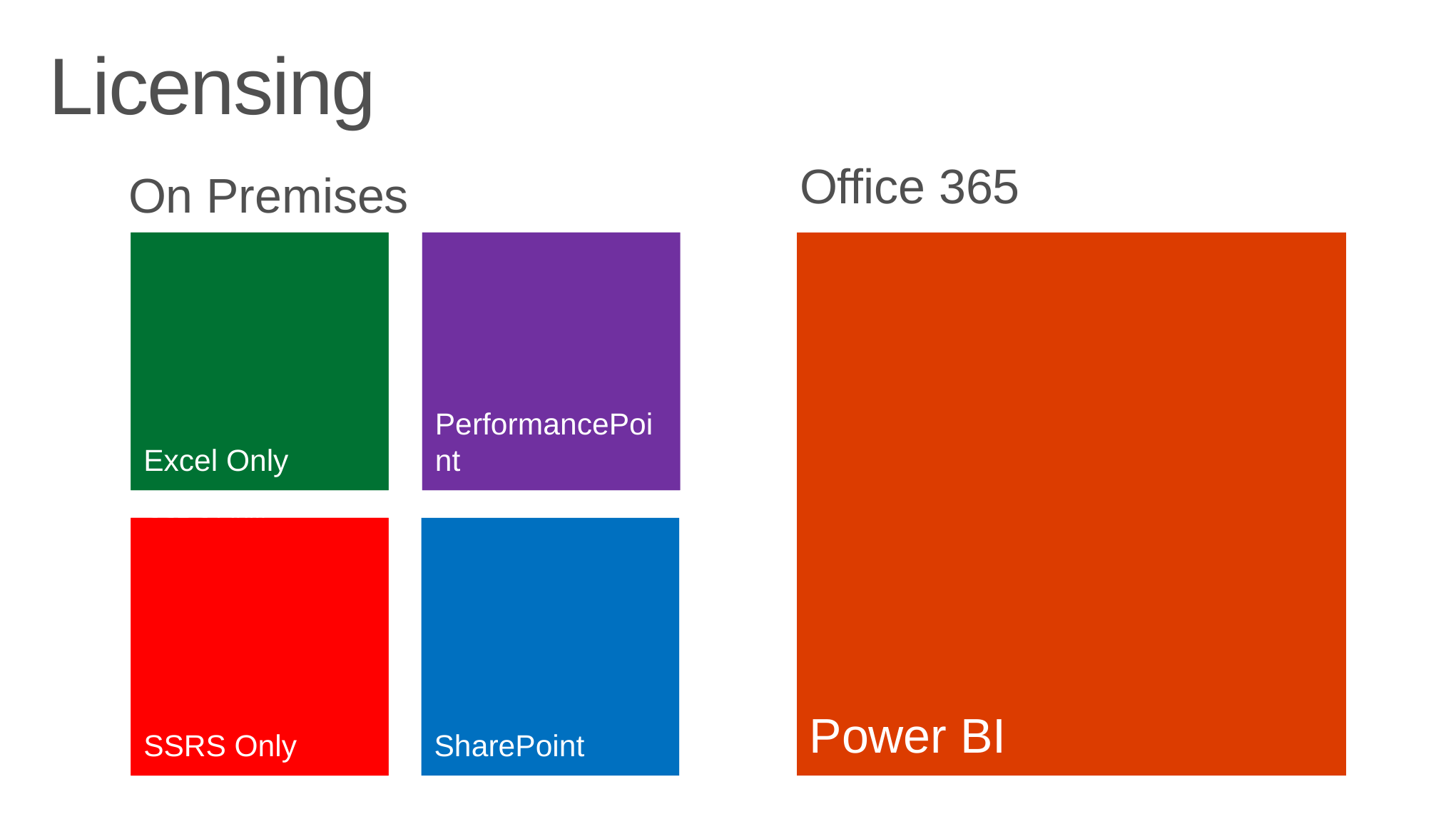

# Licensing
Office 365
On Premises
Excel Only

SharePoint Enterprise
SQL Server Standard (basic)
SQL Server BI (tabular or PowerPivot)

Excel Only
PerformancePoint

SharePoint Enterprise
PerformancePoint
Power BI

SSRS Only

SharePoint Foundation
SQL Server Express or above
SSRS Only
SharePoint